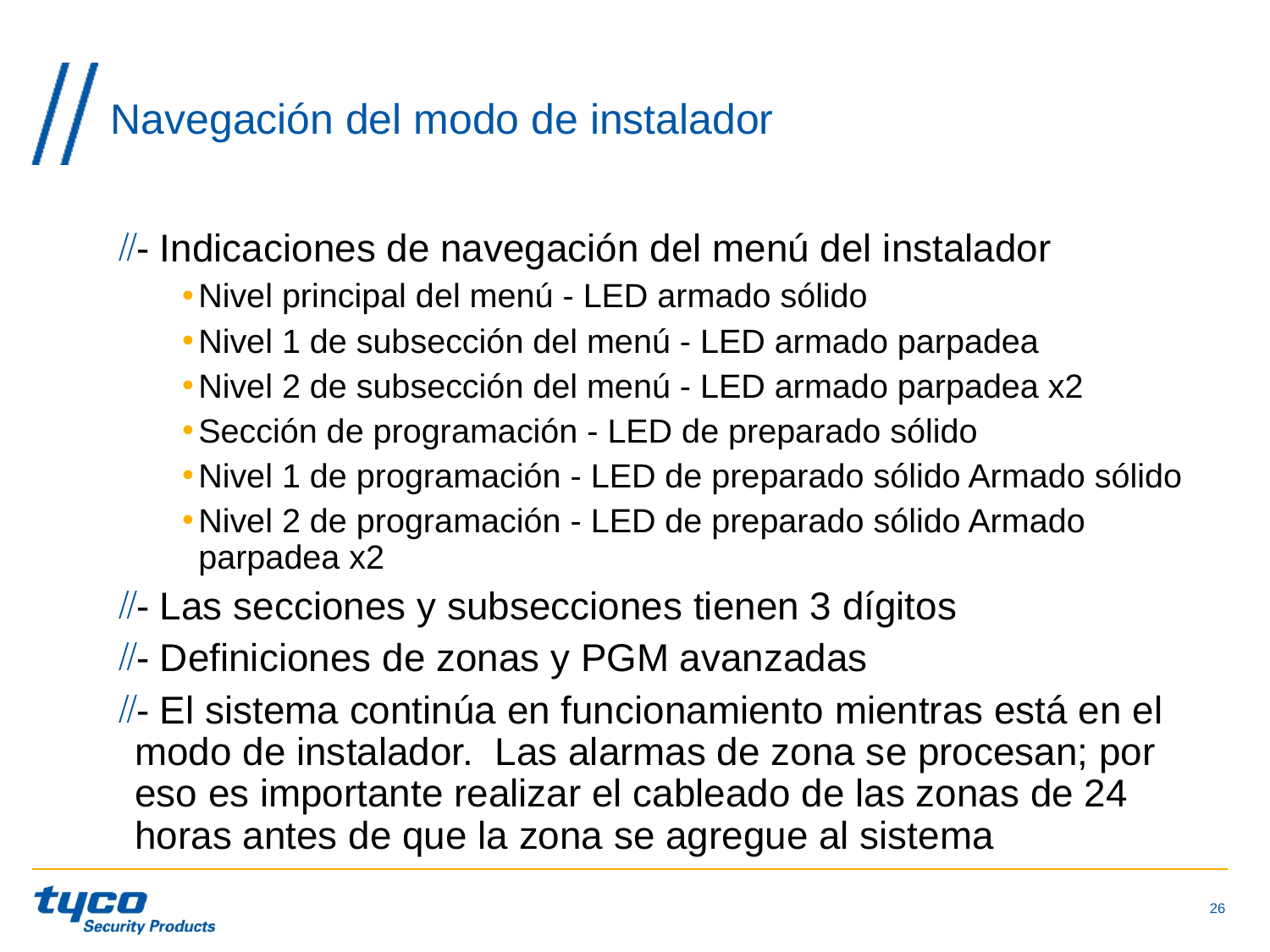

# Navegación del modo de instalador
- Indicaciones de navegación del menú del instalador
Nivel principal del menú - LED armado sólido
Nivel 1 de subsección del menú - LED armado parpadea
Nivel 2 de subsección del menú - LED armado parpadea x2
Sección de programación - LED de preparado sólido
Nivel 1 de programación - LED de preparado sólido Armado sólido
Nivel 2 de programación - LED de preparado sólido Armado parpadea x2
- Las secciones y subsecciones tienen 3 dígitos
- Definiciones de zonas y PGM avanzadas
- El sistema continúa en funcionamiento mientras está en el modo de instalador.  Las alarmas de zona se procesan; por eso es importante realizar el cableado de las zonas de 24 horas antes de que la zona se agregue al sistema
26